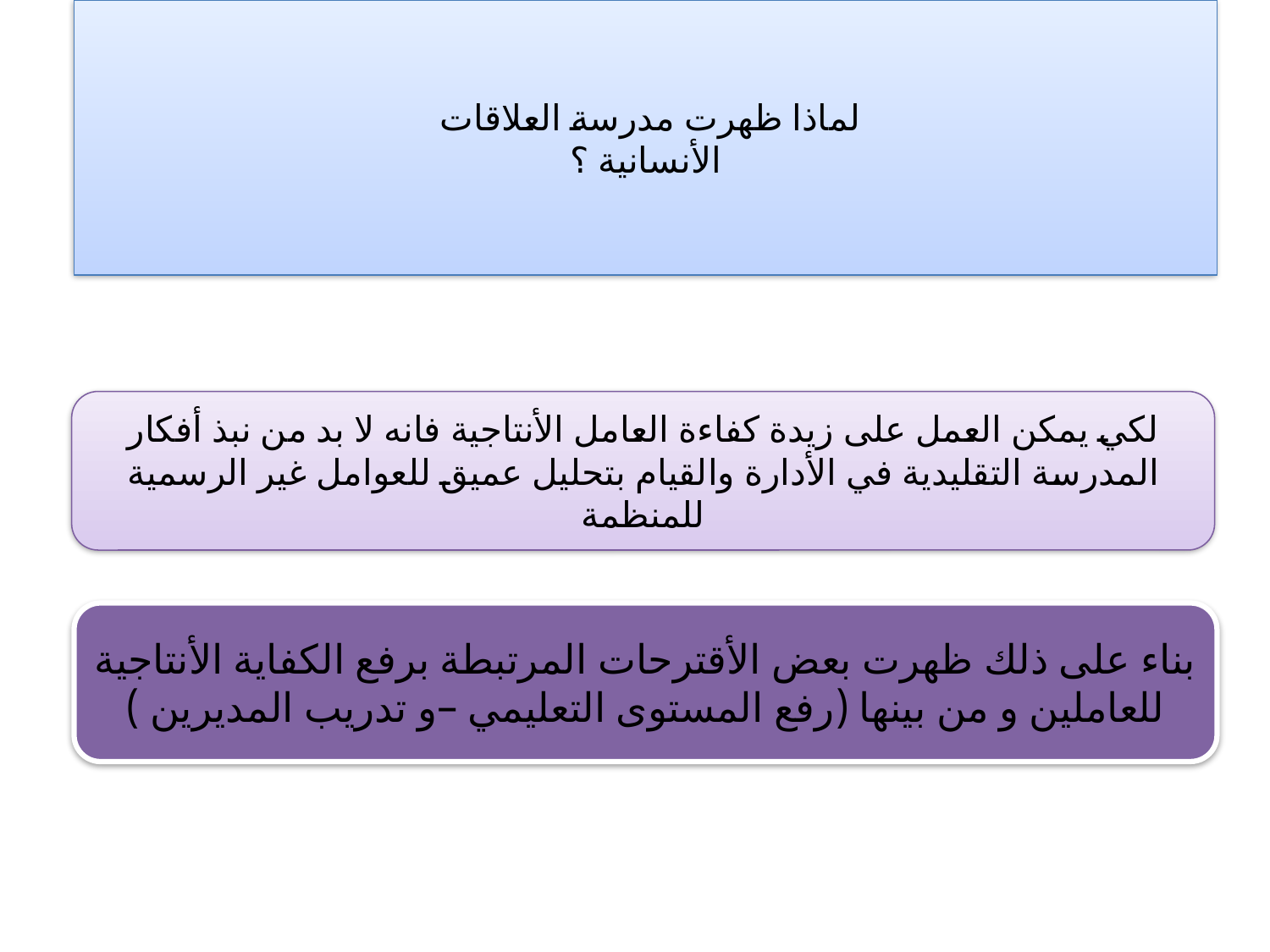

# لماذا ظهرت مدرسة العلاقات الأنسانية ؟
لكي يمكن العمل على زيدة كفاءة العامل الأنتاجية فانه لا بد من نبذ أفكار المدرسة التقليدية في الأدارة والقيام بتحليل عميق للعوامل غير الرسمية للمنظمة
بناء على ذلك ظهرت بعض الأقترحات المرتبطة برفع الكفاية الأنتاجية للعاملين و من بينها (رفع المستوى التعليمي –و تدريب المديرين )